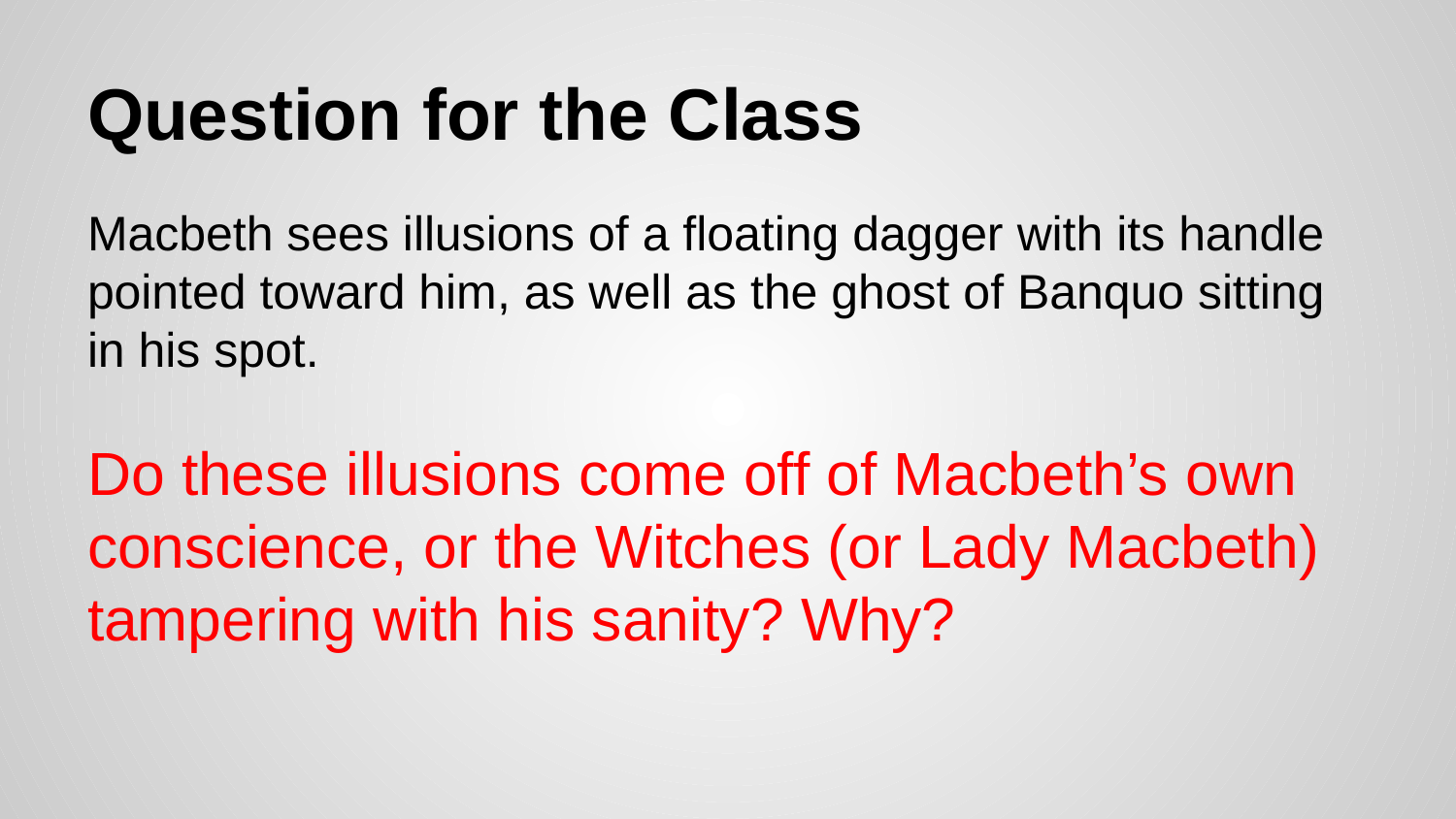

# Question for the Class
Macbeth sees illusions of a floating dagger with its handle pointed toward him, as well as the ghost of Banquo sitting in his spot.

Do these illusions come off of Macbeth’s own conscience, or the Witches (or Lady Macbeth) tampering with his sanity? Why?